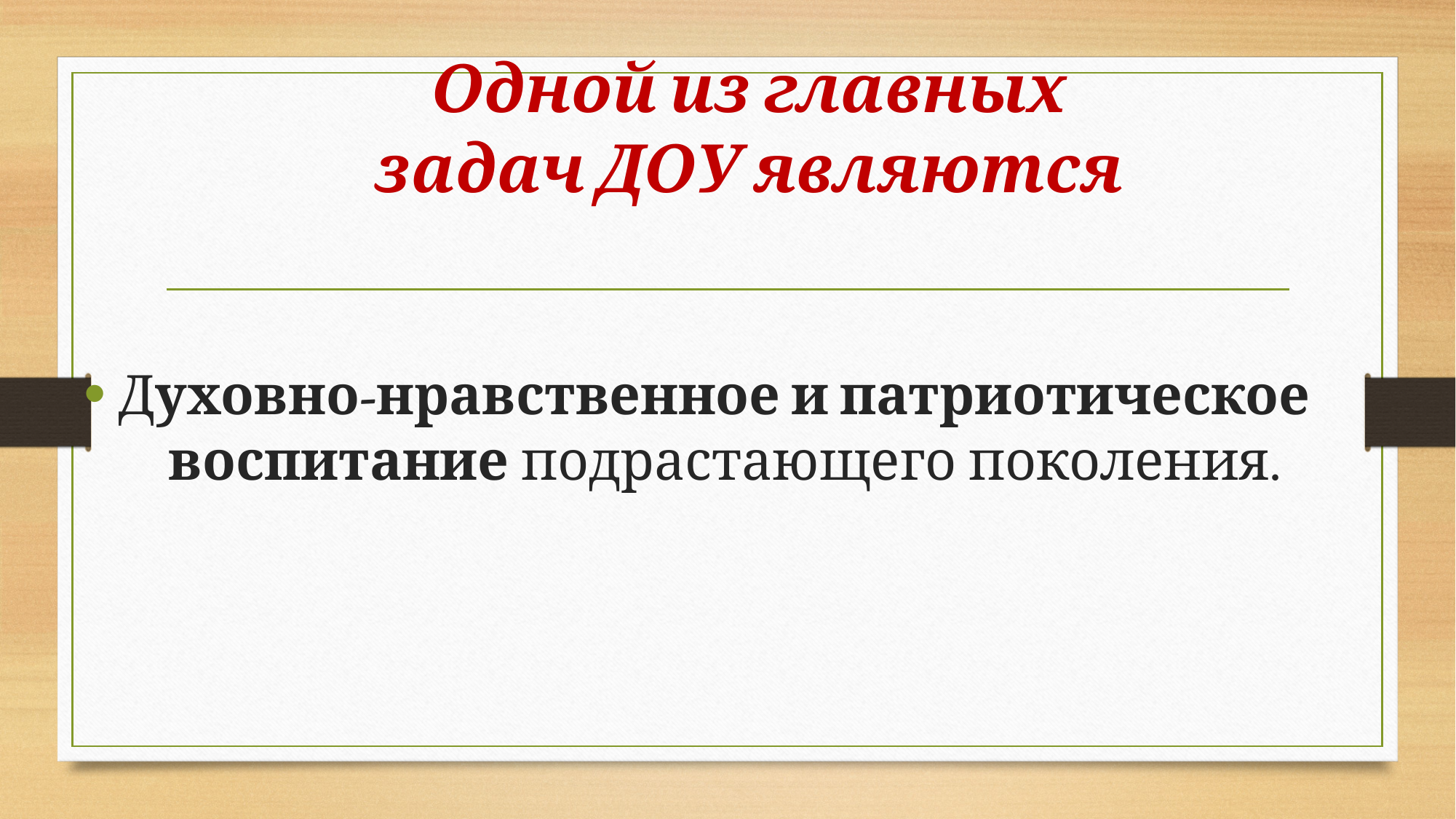

# Одной из главных задач ДОУ являются

Духовно-нравственное и патриотическое   воспитание подрастающего поколения.